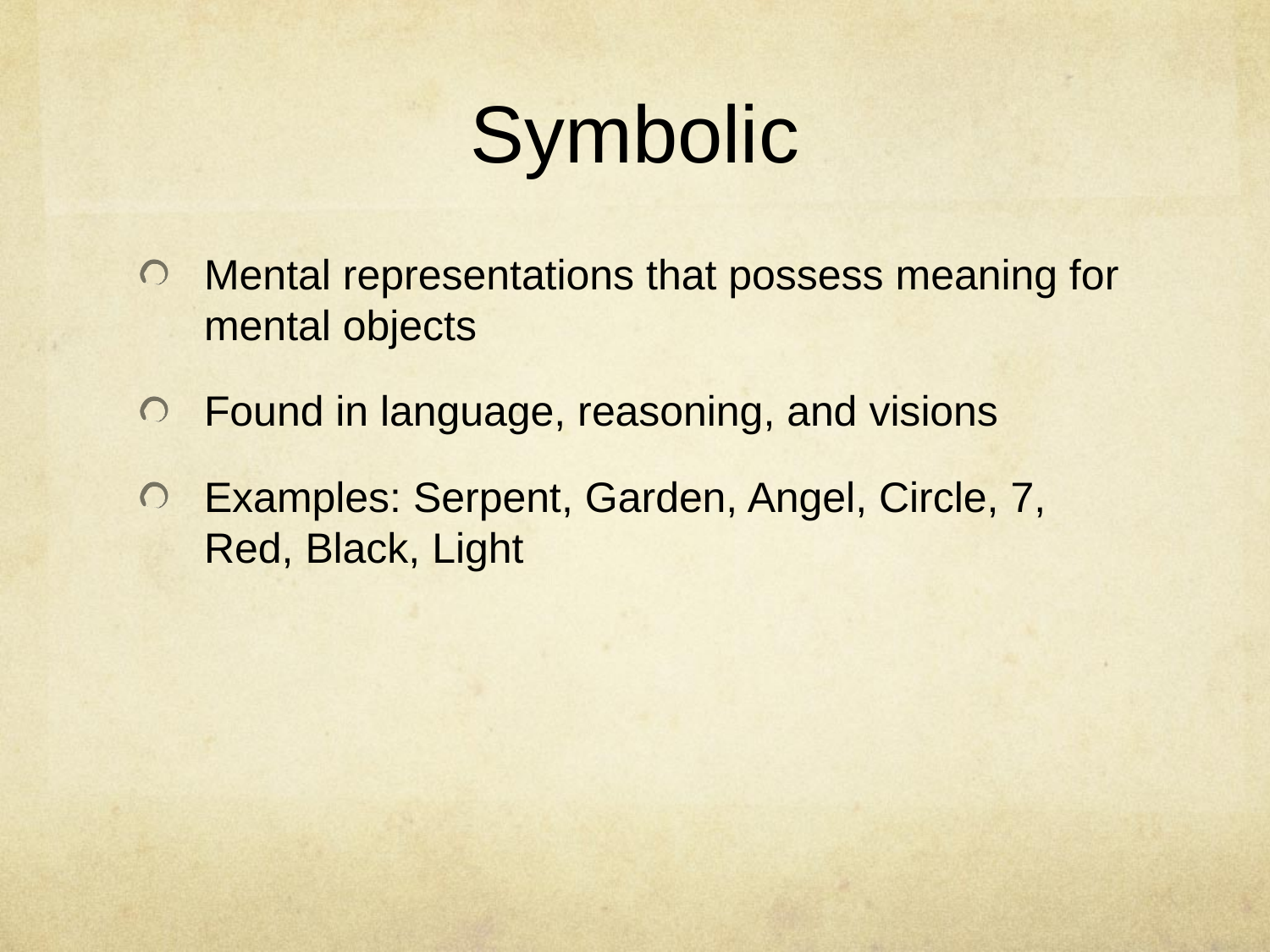

# Symbolic
Mental representations that possess meaning for mental objects
Found in language, reasoning, and visions
Examples: Serpent, Garden, Angel, Circle, 7, Red, Black, Light